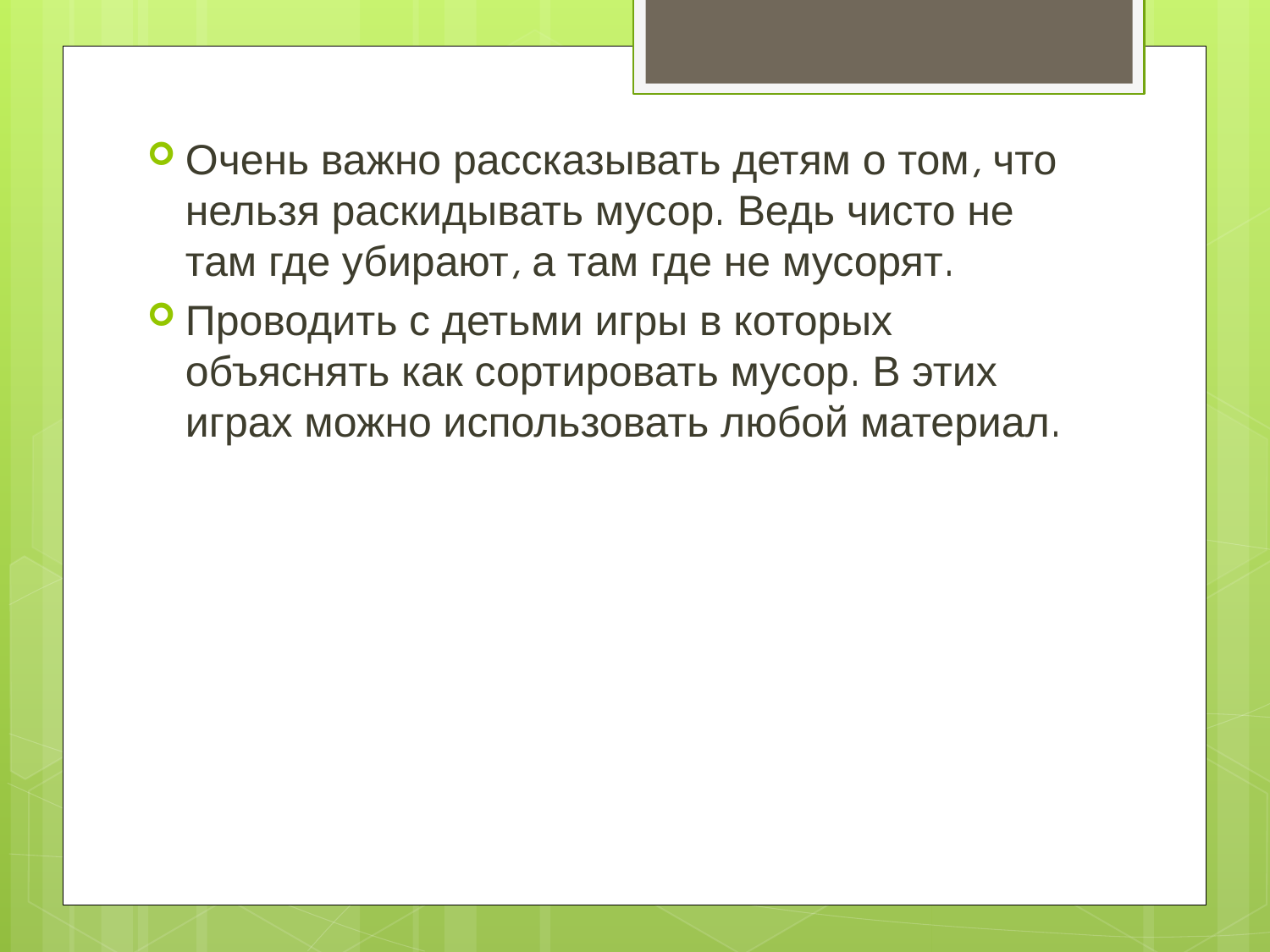

Очень важно рассказывать детям о том, что нельзя раскидывать мусор. Ведь чисто не там где убирают, а там где не мусорят.
Проводить с детьми игры в которых объяснять как сортировать мусор. В этих играх можно использовать любой материал.